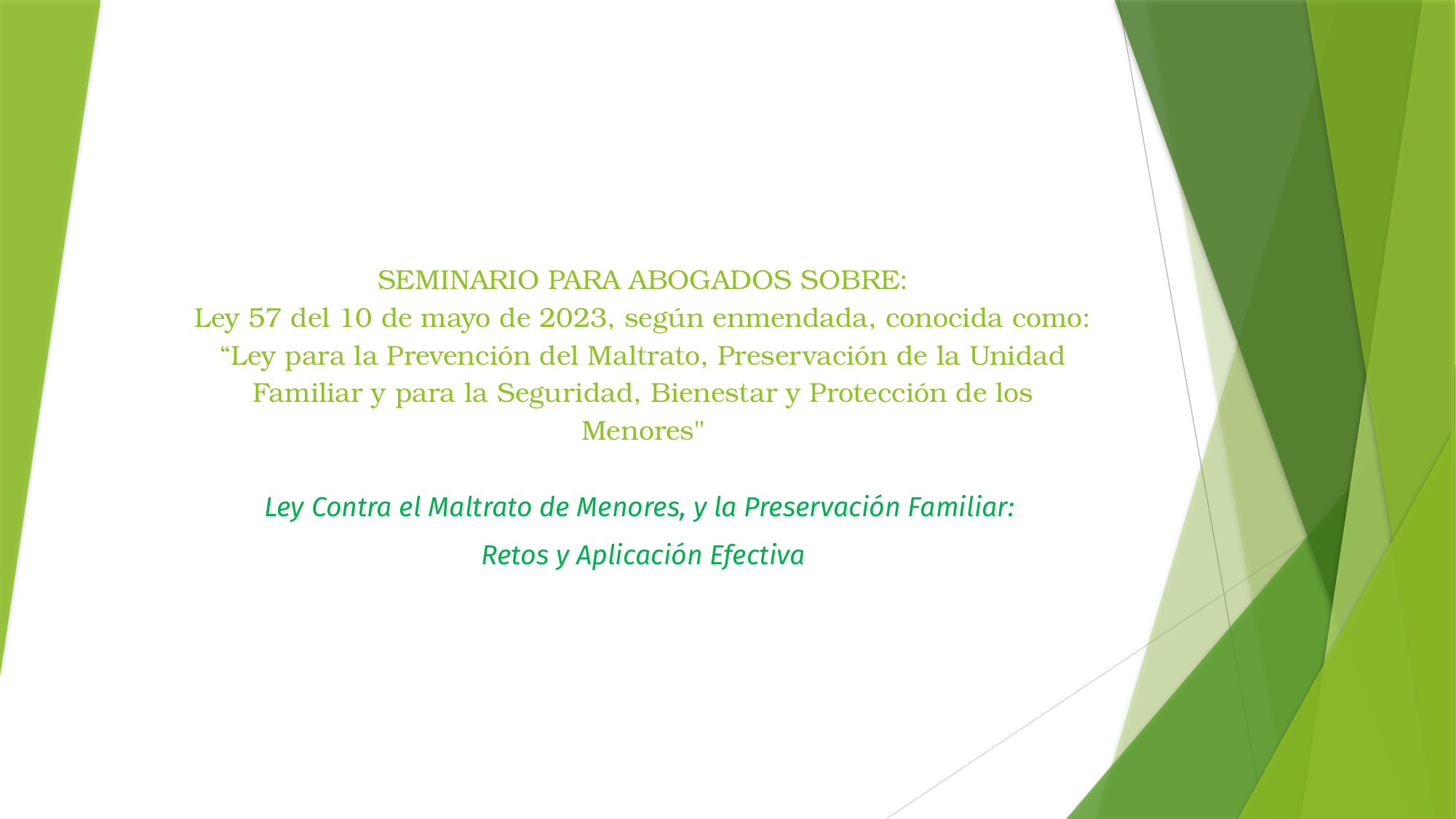

# SEMINARIO PARA ABOGADOS SOBRE: Ley 57 del 10 de mayo de 2023, según enmendada, conocida como: “Ley para la Prevención del Maltrato, Preservación de la Unidad Familiar y para la Seguridad, Bienestar y Protección de los Menores"
Ley Contra el Maltrato de Menores, y la Preservación Familiar:
Retos y Aplicación Efectiva